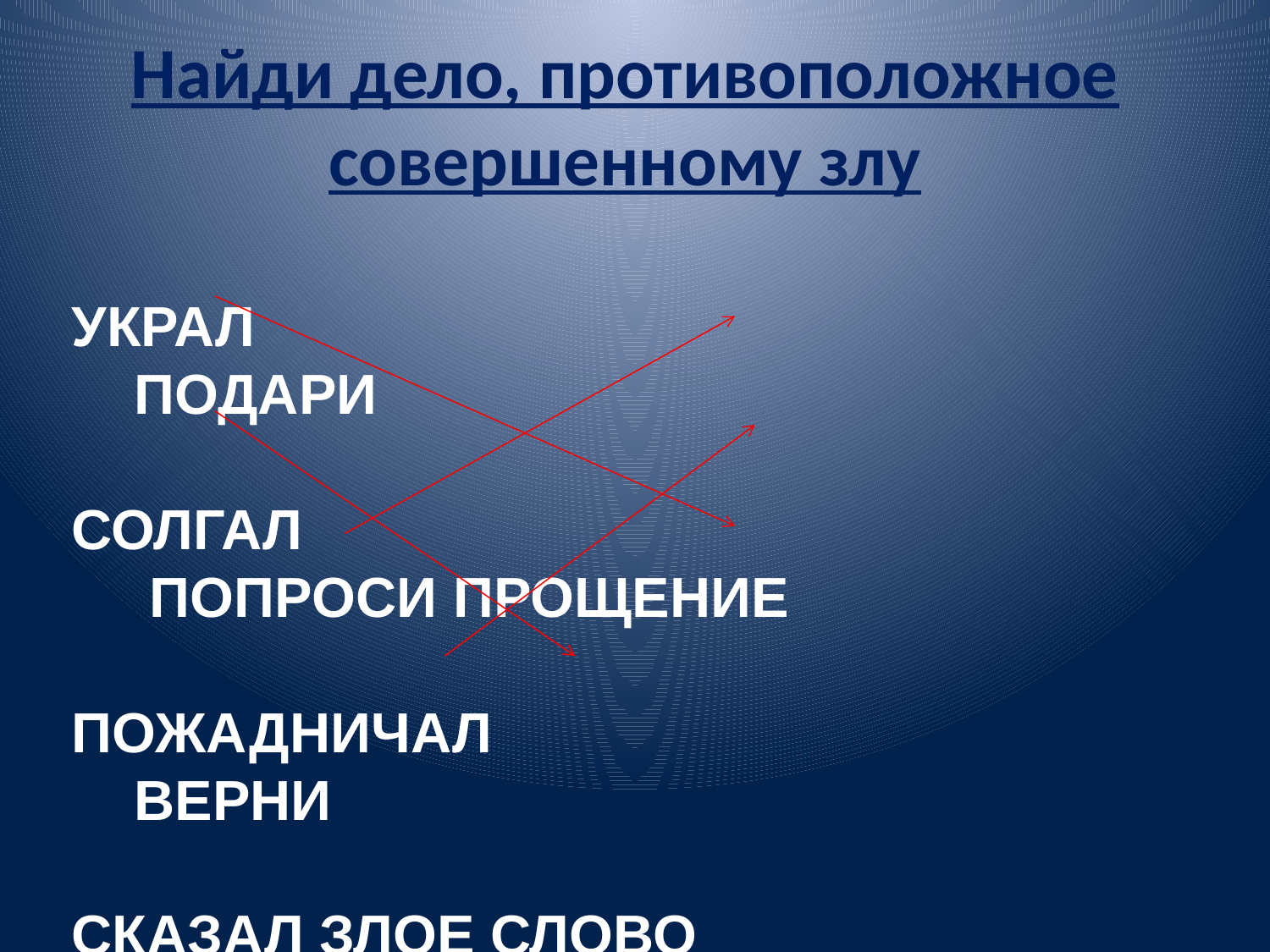

# Найди дело, противоположное совершенному злу

УКРАЛ                                                              ПОДАРИ

СОЛГАЛ                                                            ПОПРОСИ ПРОЩЕНИЕ

ПОЖАДНИЧАЛ                                               ВЕРНИ

СКАЗАЛ ЗЛОЕ СЛОВО                НАБЕРИСЬ СИЛ СКАЗАТЬ
                                                                         ПРАВДУ